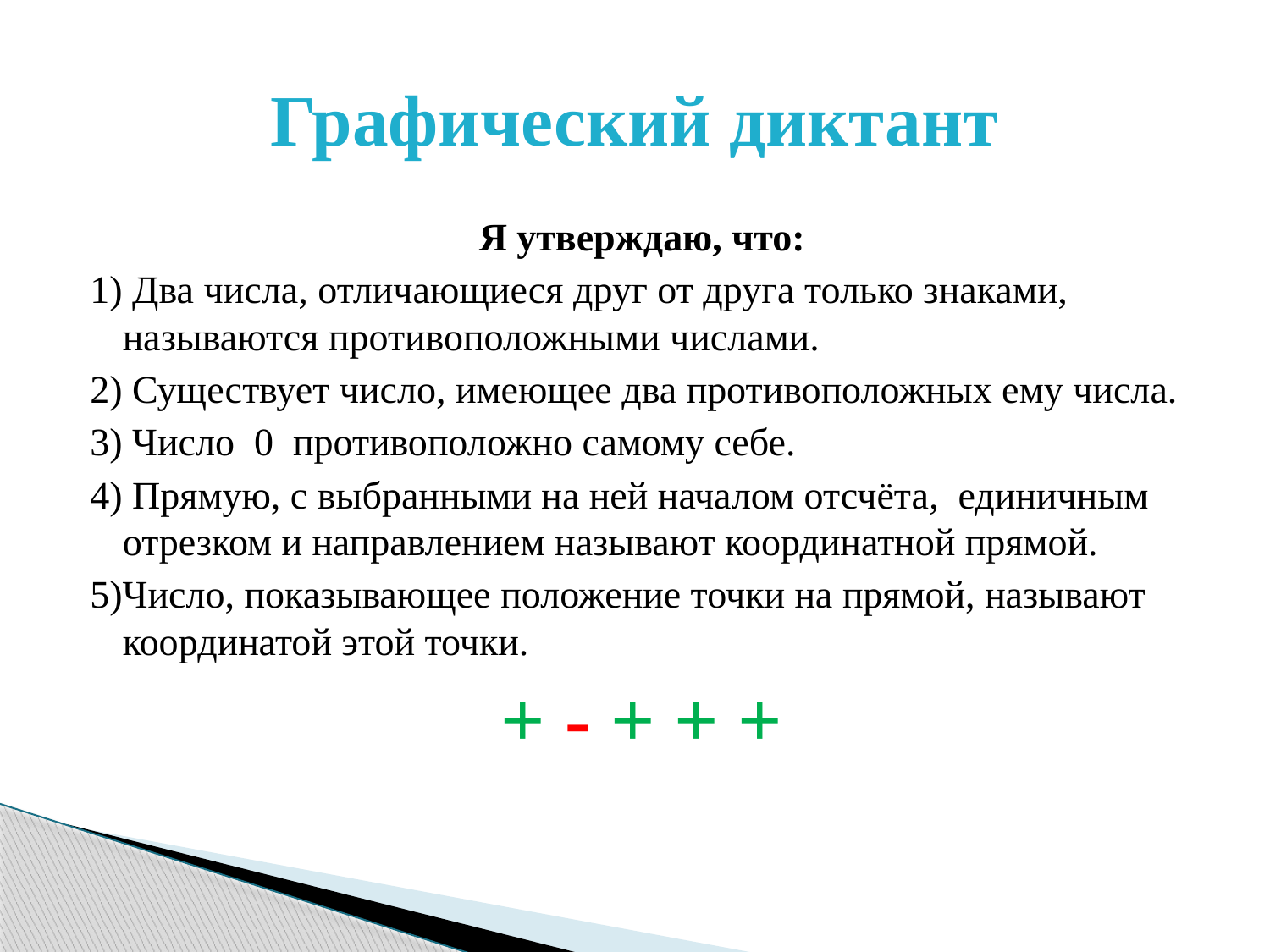

# Графический диктант
Я утверждаю, что:
1) Два числа, отличающиеся друг от друга только знаками, называются противоположными числами.
2) Существует число, имеющее два противоположных ему числа.
3) Число  0  противоположно самому себе.
4) Прямую, с выбранными на ней началом отсчёта,  единичным отрезком и направлением называют координатной прямой.
5)Число, показывающее положение точки на прямой, называют координатой этой точки.
+ - + + +